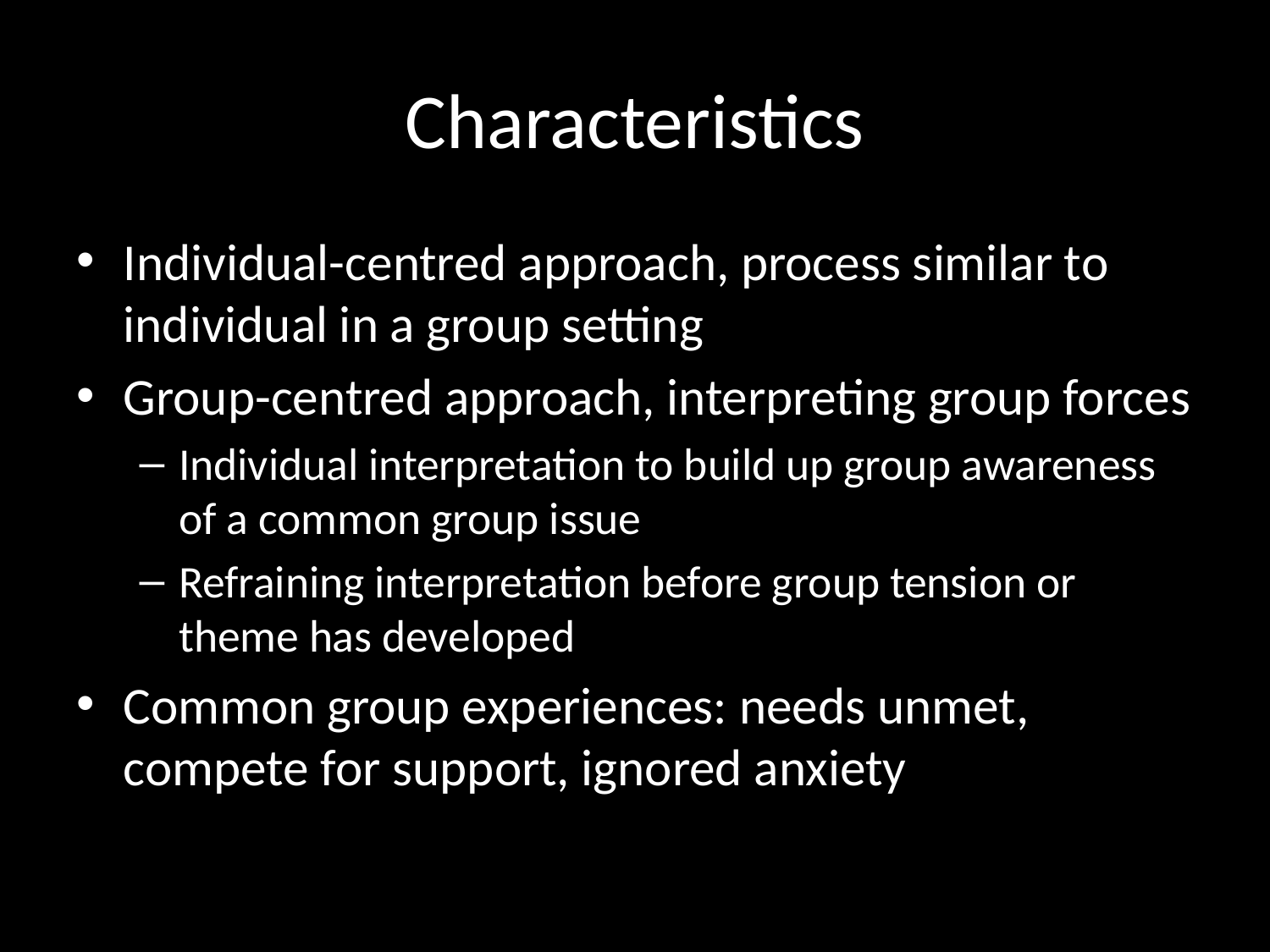

# Characteristics
Individual-centred approach, process similar to individual in a group setting
Group-centred approach, interpreting group forces
Individual interpretation to build up group awareness of a common group issue
Refraining interpretation before group tension or theme has developed
Common group experiences: needs unmet, compete for support, ignored anxiety